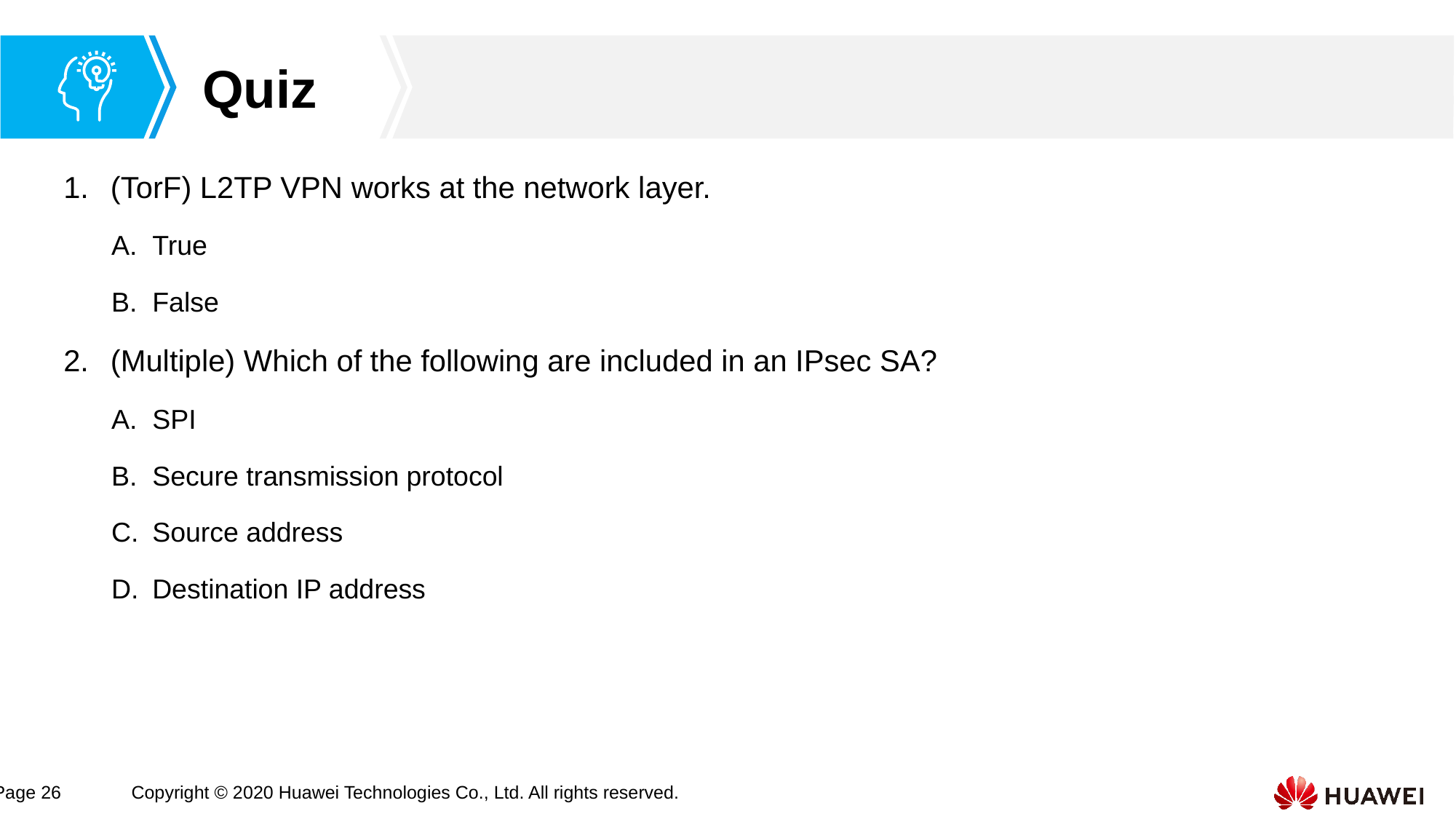

(TorF) L2TP VPN works at the network layer.
True
False
(Multiple) Which of the following are included in an IPsec SA?
SPI
Secure transmission protocol
Source address
Destination IP address